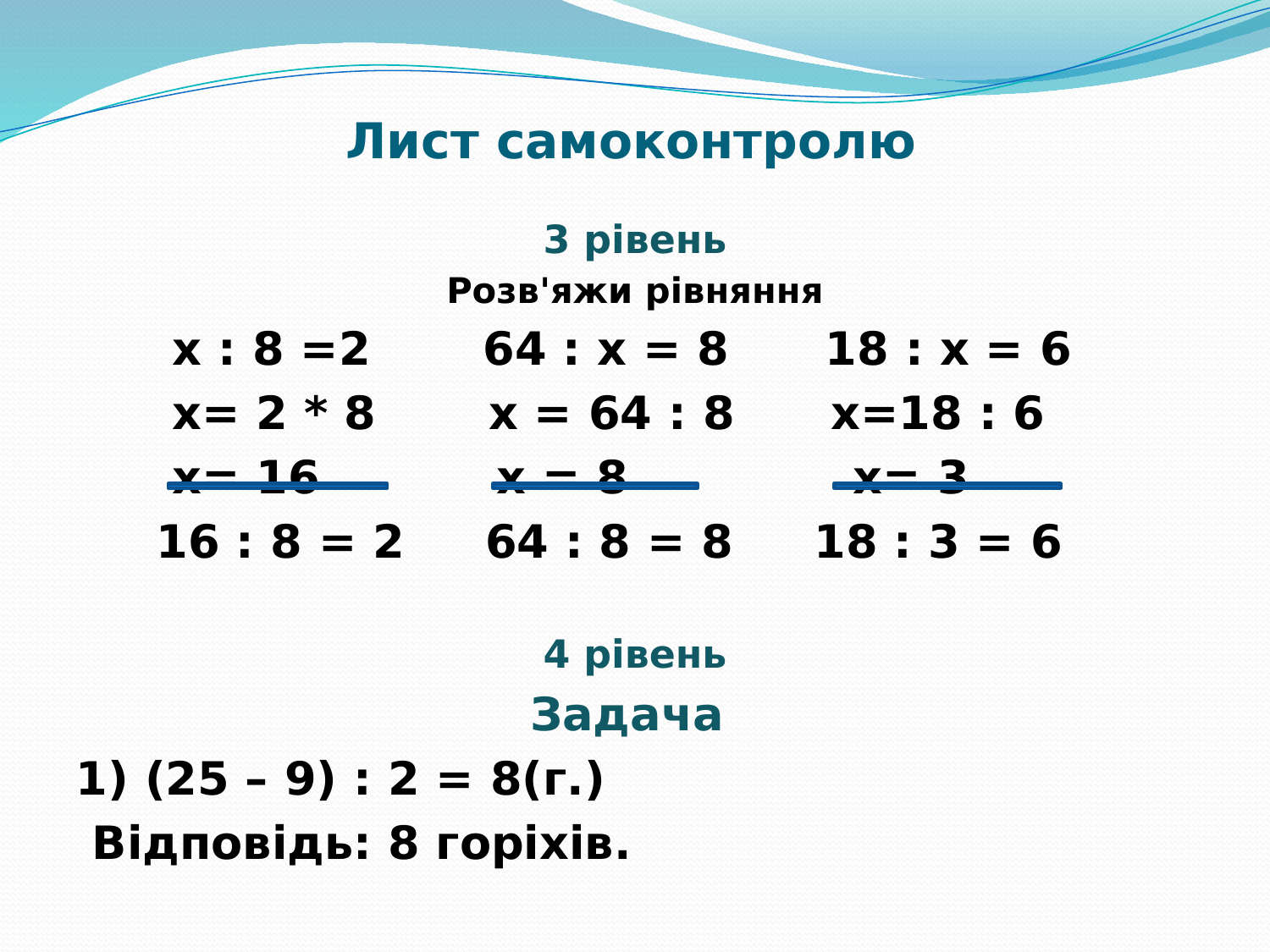

# Лист самоконтролю
3 рівень
Розв'яжи рівняння
      х : 8 =2       64 : х = 8      18 : х = 6
      х= 2 * 8       х = 64 : 8      х=18 : 6
      х= 16           х = 8              х= 3
     16 : 8 = 2     64 : 8 = 8     18 : 3 = 6

4 рівень
Задача
1) (25 – 9) : 2 = 8(г.)
 Відповідь: 8 горіхів.